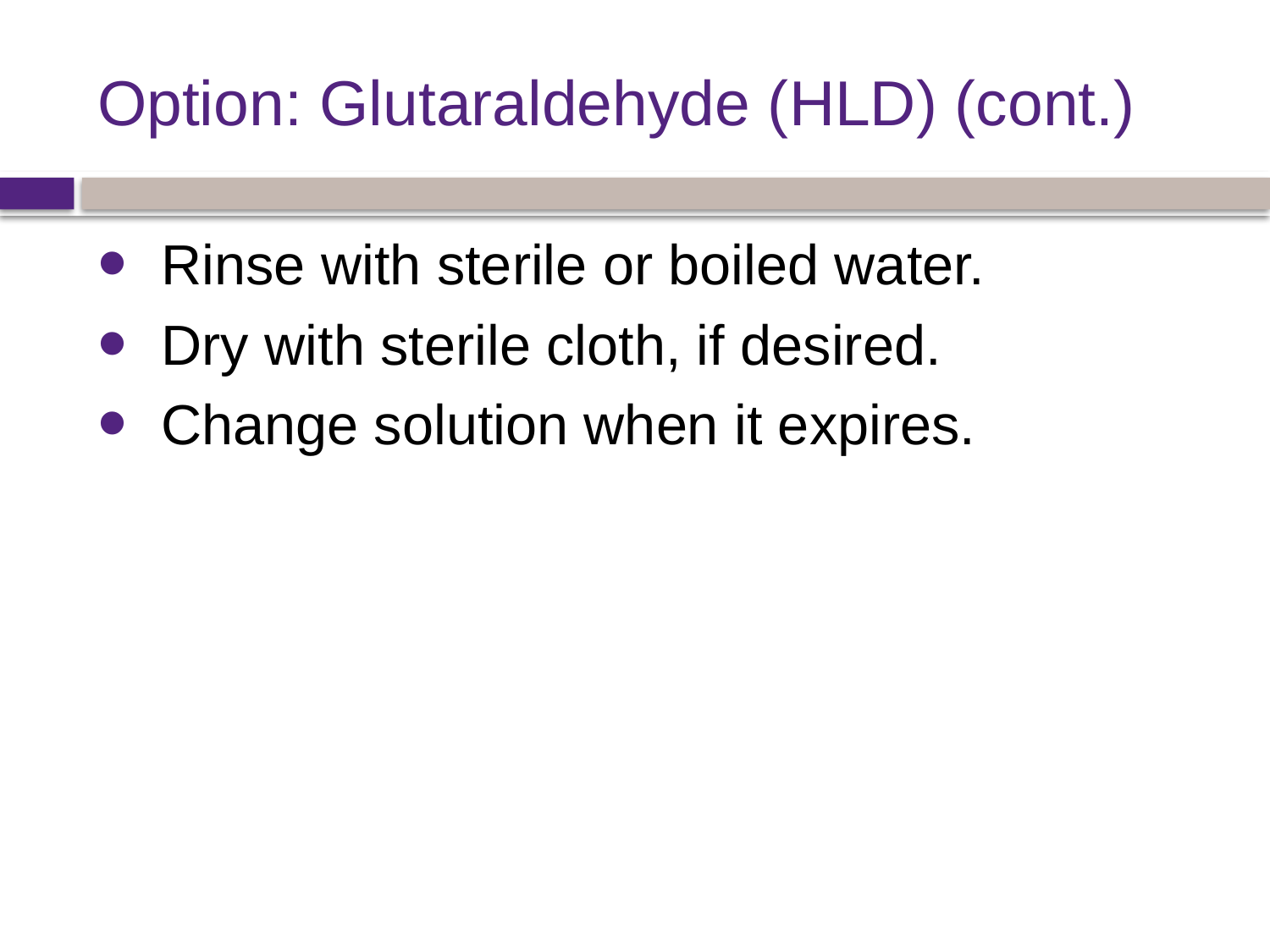

# Option: Glutaraldehyde (HLD) (cont.)
Rinse with sterile or boiled water.
Dry with sterile cloth, if desired.
Change solution when it expires.